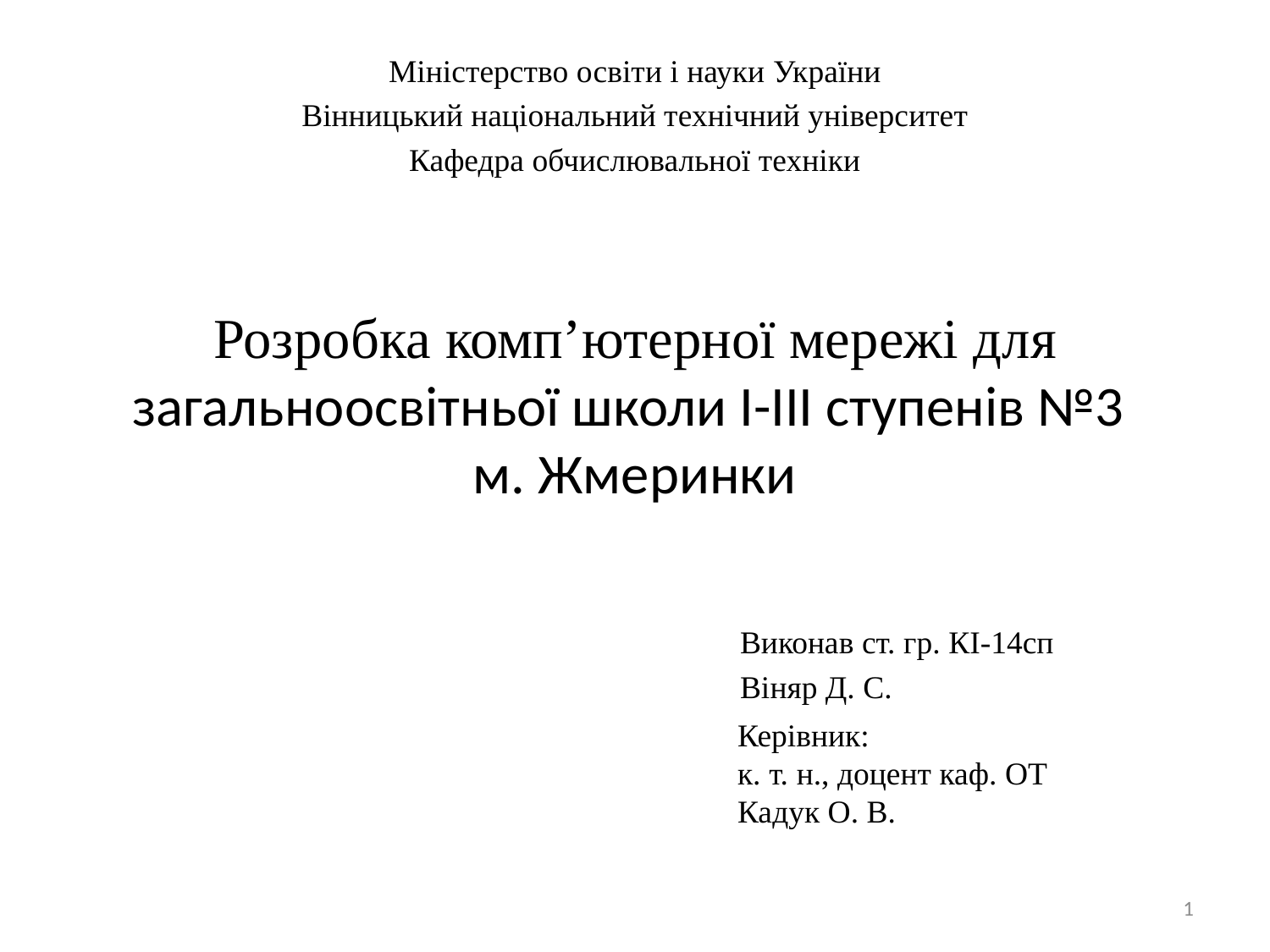

Міністерство освіти і науки України
Вінницький національний технічний університет
Кафедра обчислювальної техніки

Розробка комп’ютерної мережі для загальноосвітньої школи І-ІІІ ступенів №3
м. Жмеринки

Виконав ст. гр. КІ-14сп
Віняр Д. С.
Керівник:
к. т. н., доцент каф. ОТ
Кадук О. В.
1